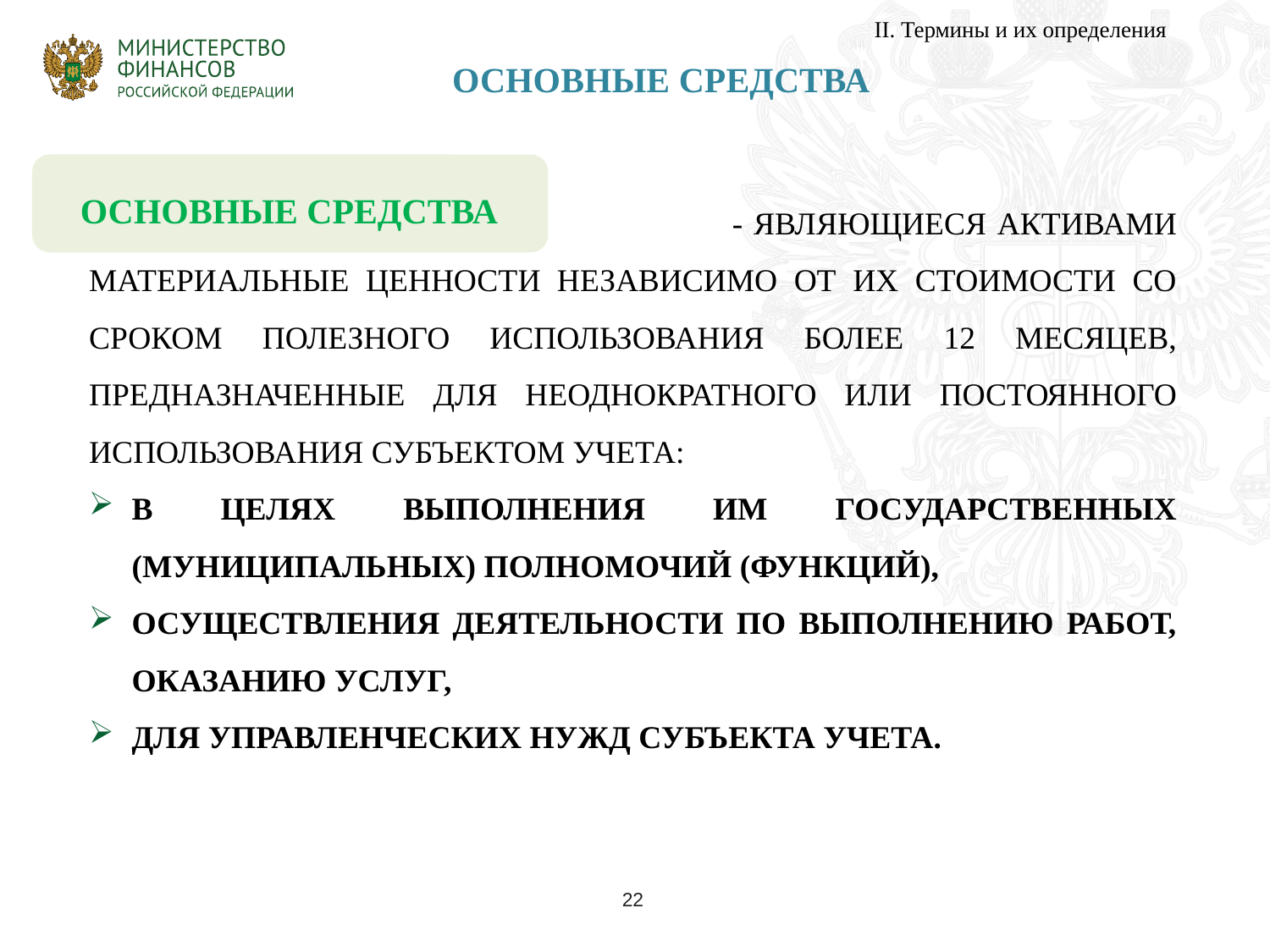

II. Термины и их определения
# ОСНОВНЫЕ СРЕДСТВА

ОСНОВНЫЕ СРЕДСТВА

                                                           - ЯВЛЯЮЩИЕСЯ АКТИВАМИ МАТЕРИАЛЬНЫЕ ЦЕННОСТИ НЕЗАВИСИМО ОТ ИХ СТОИМОСТИ СО СРОКОМ ПОЛЕЗНОГО ИСПОЛЬЗОВАНИЯ БОЛЕЕ 12 МЕСЯЦЕВ, ПРЕДНАЗНАЧЕННЫЕ ДЛЯ НЕОДНОКРАТНОГО ИЛИ ПОСТОЯННОГО ИСПОЛЬЗОВАНИЯ СУБЪЕКТОМ УЧЕТА:
В ЦЕЛЯХ ВЫПОЛНЕНИЯ ИМ ГОСУДАРСТВЕННЫХ (МУНИЦИПАЛЬНЫХ) ПОЛНОМОЧИЙ (ФУНКЦИЙ),
ОСУЩЕСТВЛЕНИЯ ДЕЯТЕЛЬНОСТИ ПО ВЫПОЛНЕНИЮ РАБОТ, ОКАЗАНИЮ УСЛУГ,
ДЛЯ УПРАВЛЕНЧЕСКИХ НУЖД СУБЪЕКТА УЧЕТА.

22